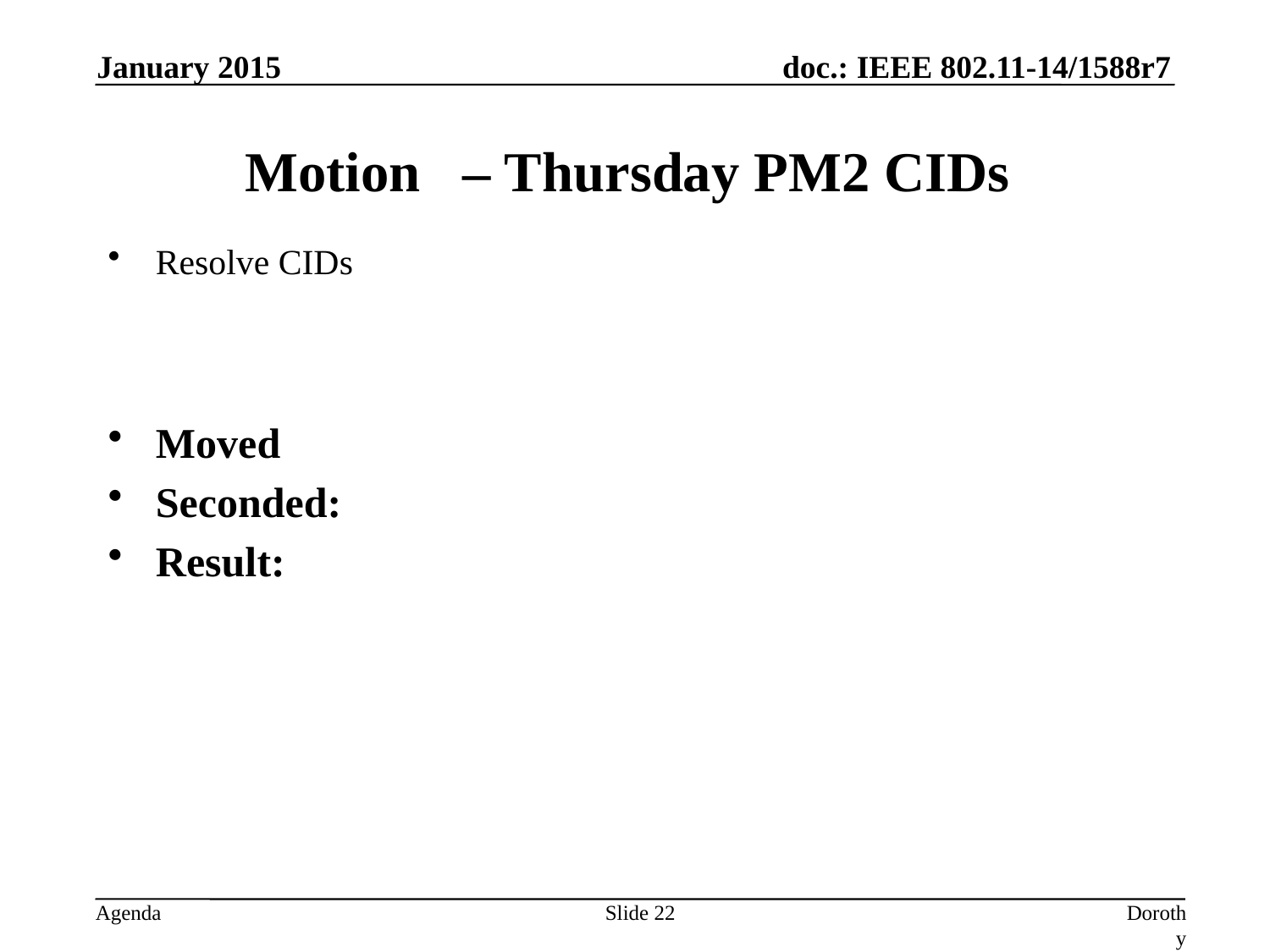

January 2015
# Motion   – Thursday PM2 CIDs
Resolve CIDs

Moved
Seconded:
Result:
Slide 22
Dorothy Stanley, Aruba Networks